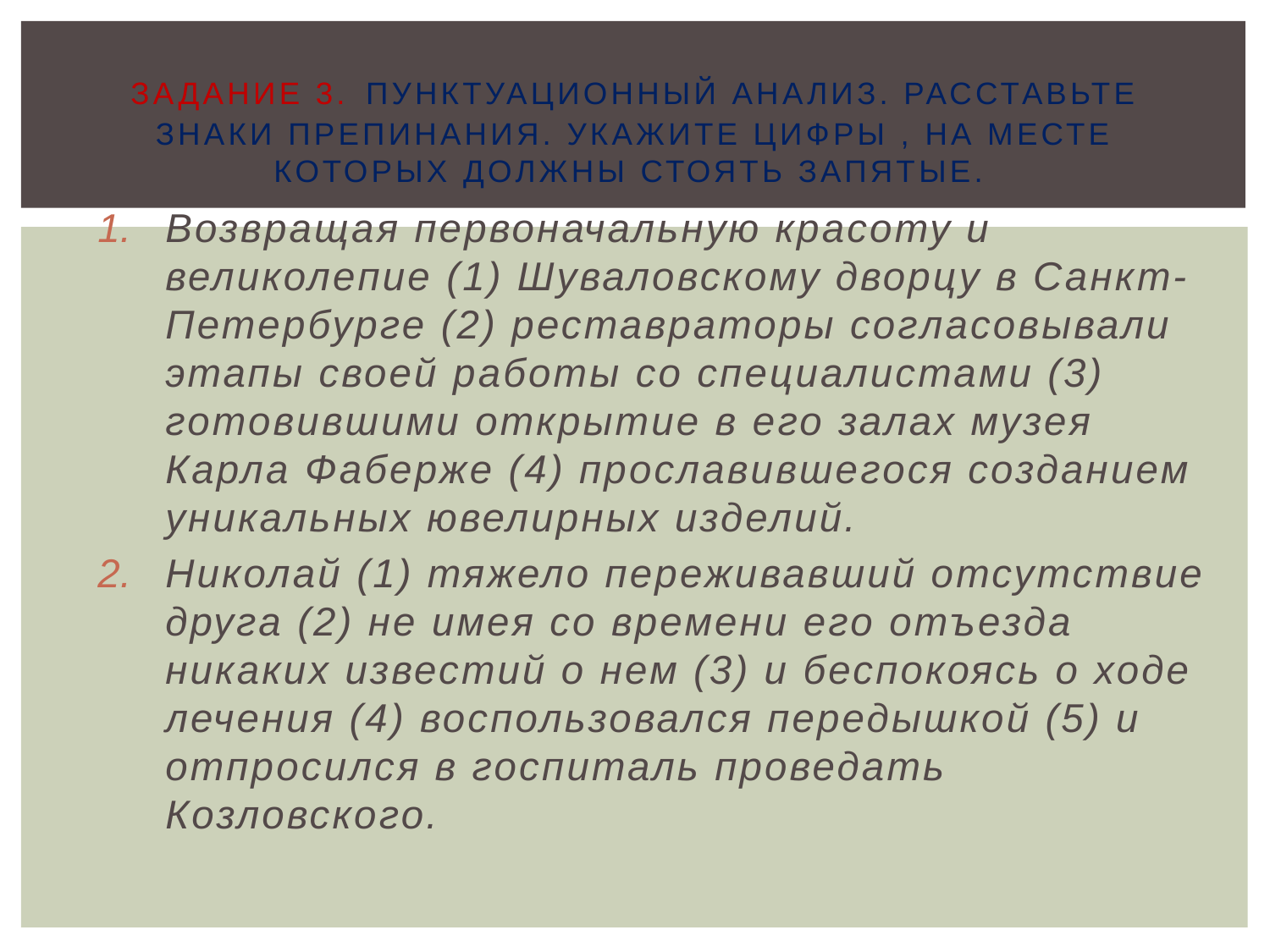

# Задание 3. Пунктуационный анализ. Расставьте знаки препинания. Укажите цифры , на месте которых должны стоять запятые.
Возвращая первоначальную красоту и великолепие (1) Шуваловскому дворцу в Санкт-Петербурге (2) реставраторы согласовывали этапы своей работы со специалистами (3) готовившими открытие в его залах музея Карла Фаберже (4) прославившегося созданием уникальных ювелирных изделий.
Николай (1) тяжело переживавший отсутствие друга (2) не имея со времени его отъезда никаких известий о нем (3) и беспокоясь о ходе лечения (4) воспользовался передышкой (5) и отпросился в госпиталь проведать Козловского.